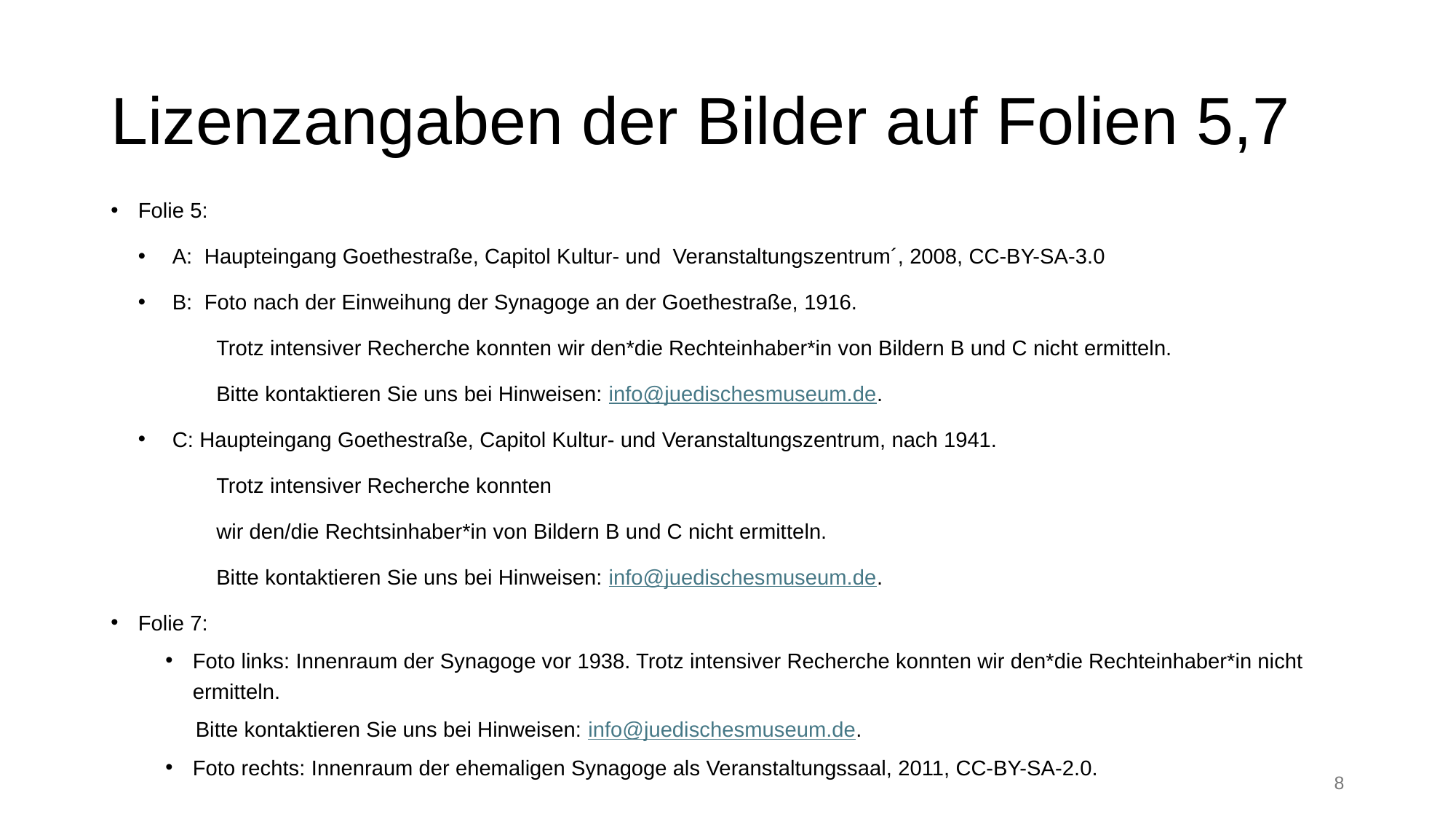

# Lizenzangaben der Bilder auf Folien 5,7
Folie 5:
A:  Haupteingang Goethestraße, Capitol Kultur- und  Veranstaltungszentrum´, 2008, CC-BY-SA-3.0
B:  Foto nach der Einweihung der Synagoge an der Goethestraße, 1916.
             Trotz intensiver Recherche konnten wir den*die Rechteinhaber*in von Bildern B und C nicht ermitteln.
             Bitte kontaktieren Sie uns bei Hinweisen: info@juedischesmuseum.de.
C: Haupteingang Goethestraße, Capitol Kultur- und Veranstaltungszentrum, nach 1941.
             Trotz intensiver Recherche konnten
             wir den/die Rechtsinhaber*in von Bildern B und C nicht ermitteln.
             Bitte kontaktieren Sie uns bei Hinweisen: info@juedischesmuseum.de.
Folie 7:
Foto links: Innenraum der Synagoge vor 1938. Trotz intensiver Recherche konnten wir den*die Rechteinhaber*in nicht ermitteln.
     Bitte kontaktieren Sie uns bei Hinweisen: info@juedischesmuseum.de.
Foto rechts: Innenraum der ehemaligen Synagoge als Veranstaltungssaal, 2011, CC-BY-SA-2.0.

8